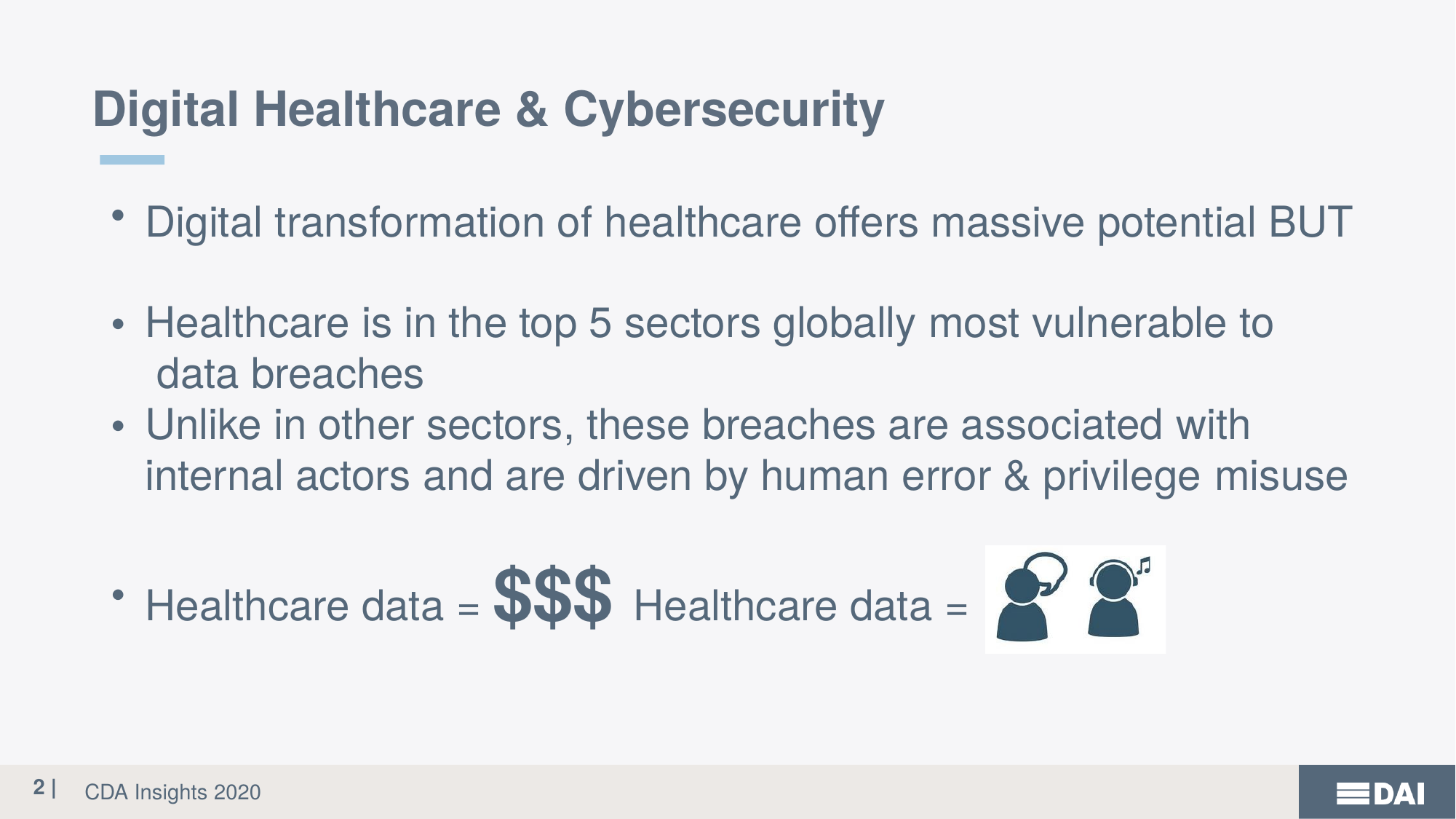

# Digital Healthcare & Cybersecurity
Digital transformation of healthcare offers massive potential BUT

Healthcare is in the top 5 sectors globally most vulnerable to  data breaches
Unlike in other sectors, these breaches are associated with  internal actors and are driven by human error & privilege misuse

Healthcare data = $$$ Healthcare data =

2 |
CDA Insights 2020